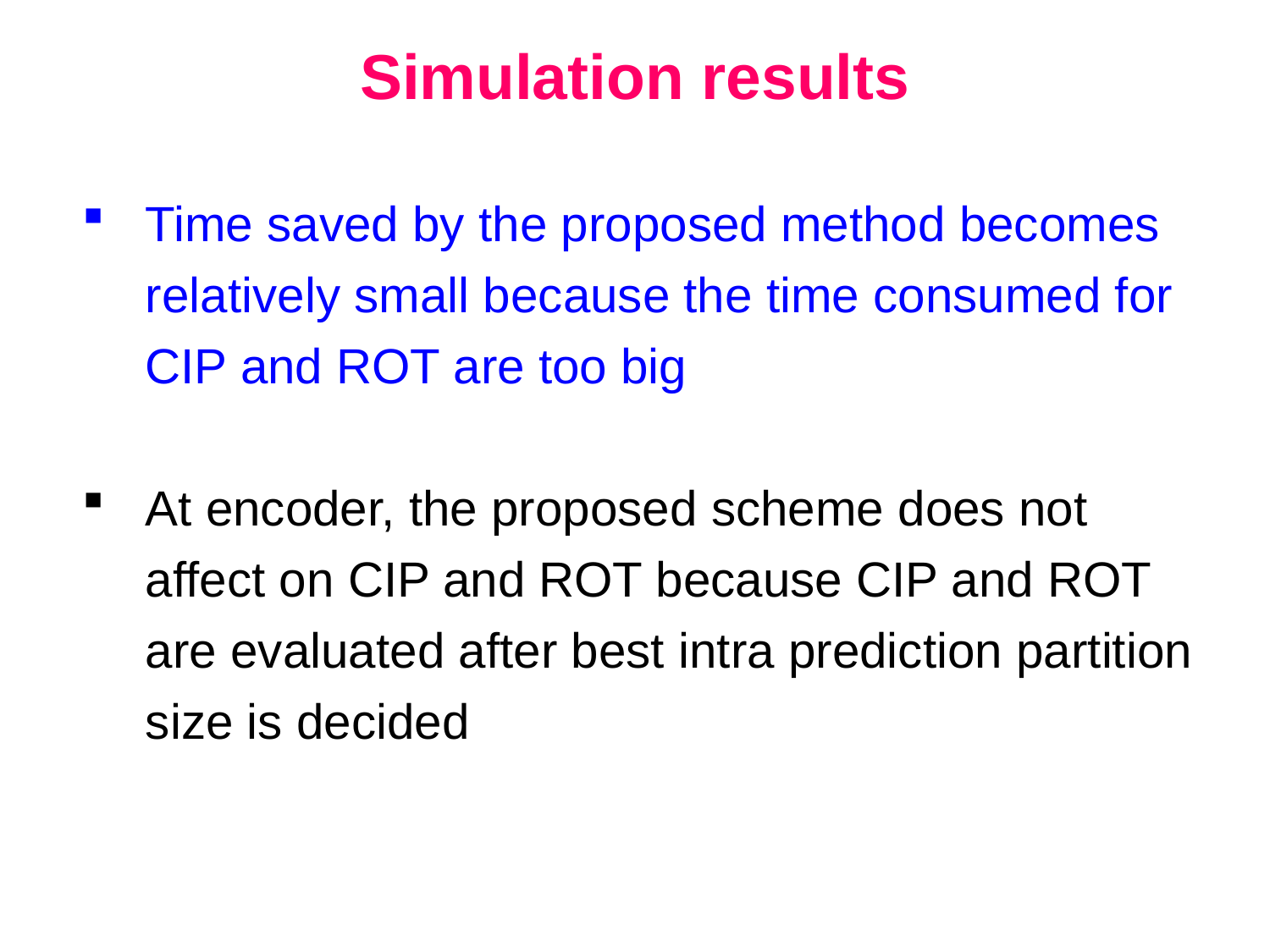

# Simulation results
Time saved by the proposed method becomes relatively small because the time consumed for CIP and ROT are too big

At encoder, the proposed scheme does not affect on CIP and ROT because CIP and ROT are evaluated after best intra prediction partition size is decided